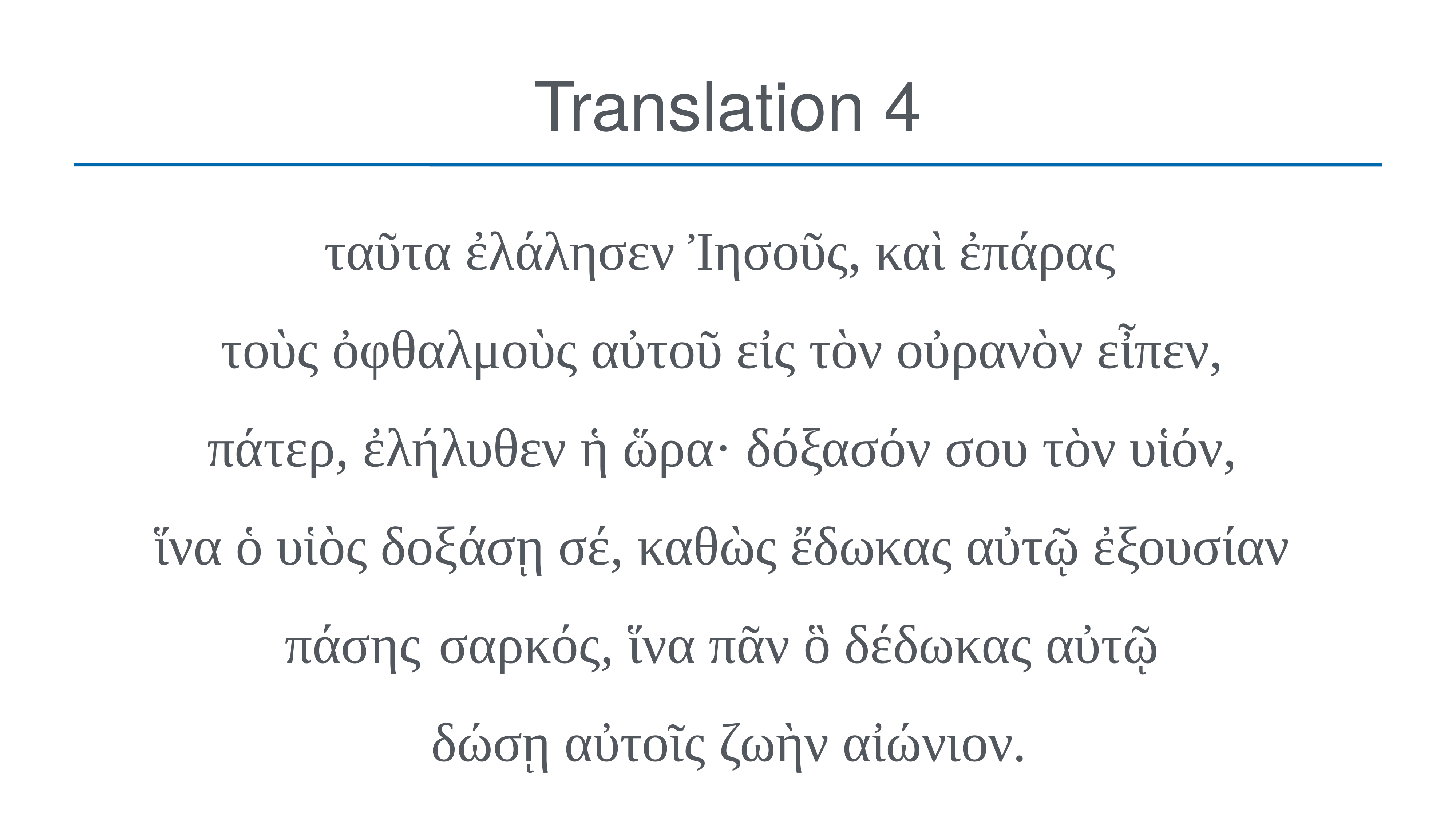

# Translation 4
ταῦτα ἐλάλησεν Ἰησοῦς, καὶ ἐπάρας 
τοὺς ὀφθαλμοὺς αὐτοῦ εἰς τὸν οὐρανὸν εἶπεν,
πάτερ, ἐλήλυθεν ἡ ὥρα· δόξασόν σου τὸν υἱόν,
ἵνα ὁ υἱὸς δοξάσῃ σέ, καθὼς ἔδωκας αὐτῷ ἐξουσίαν
πάσης  σαρκός, ἵνα πᾶν ὃ δέδωκας αὐτῷ
δώσῃ αὐτοῖς ζωὴν αἰώνιον.